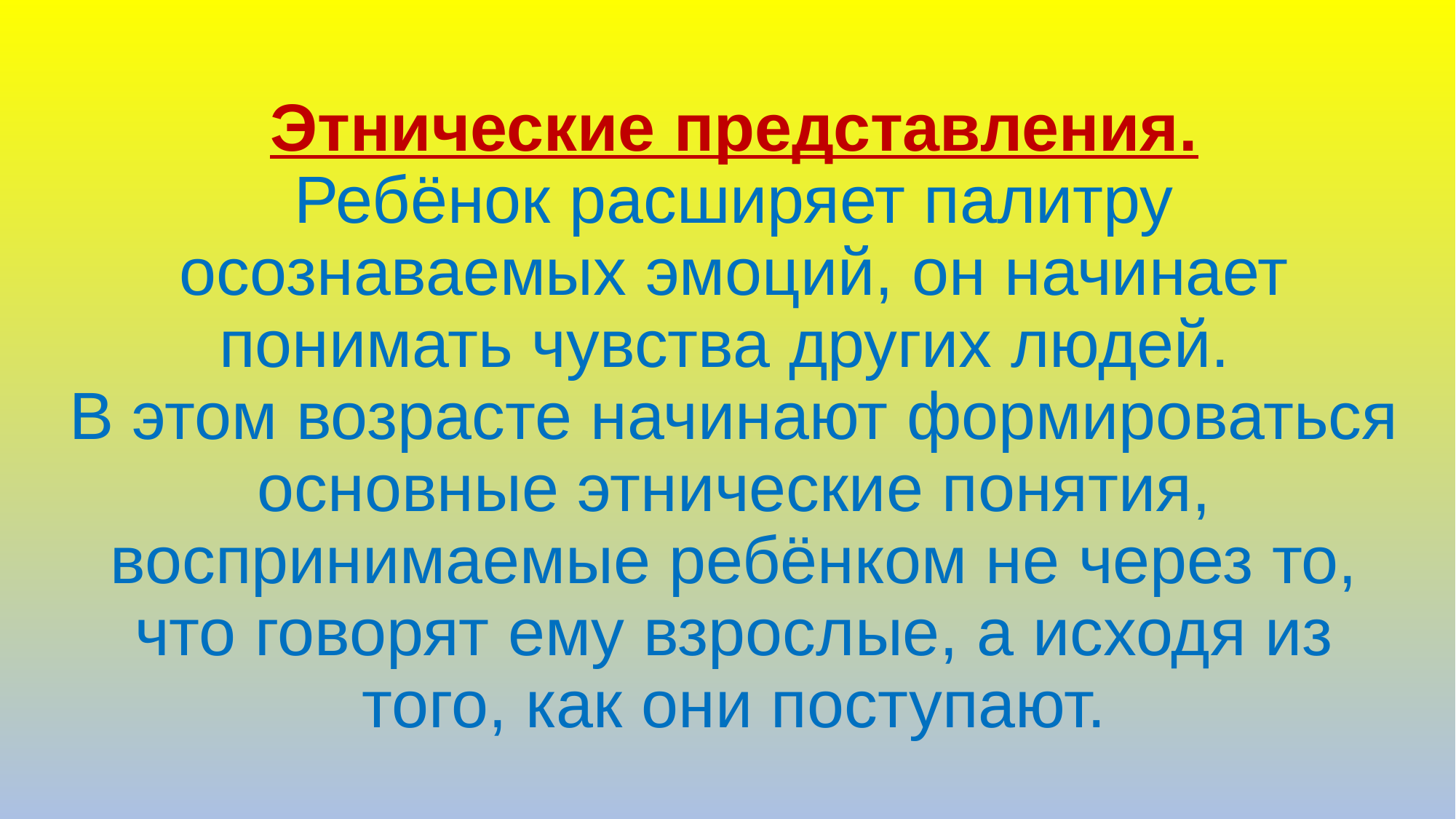

# Этнические представления. Ребёнок расширяет палитру осознаваемых эмоций, он начинает понимать чувства других людей. В этом возрасте начинают формироваться основные этнические понятия, воспринимаемые ребёнком не через то, что говорят ему взрослые, а исходя из того, как они поступают.